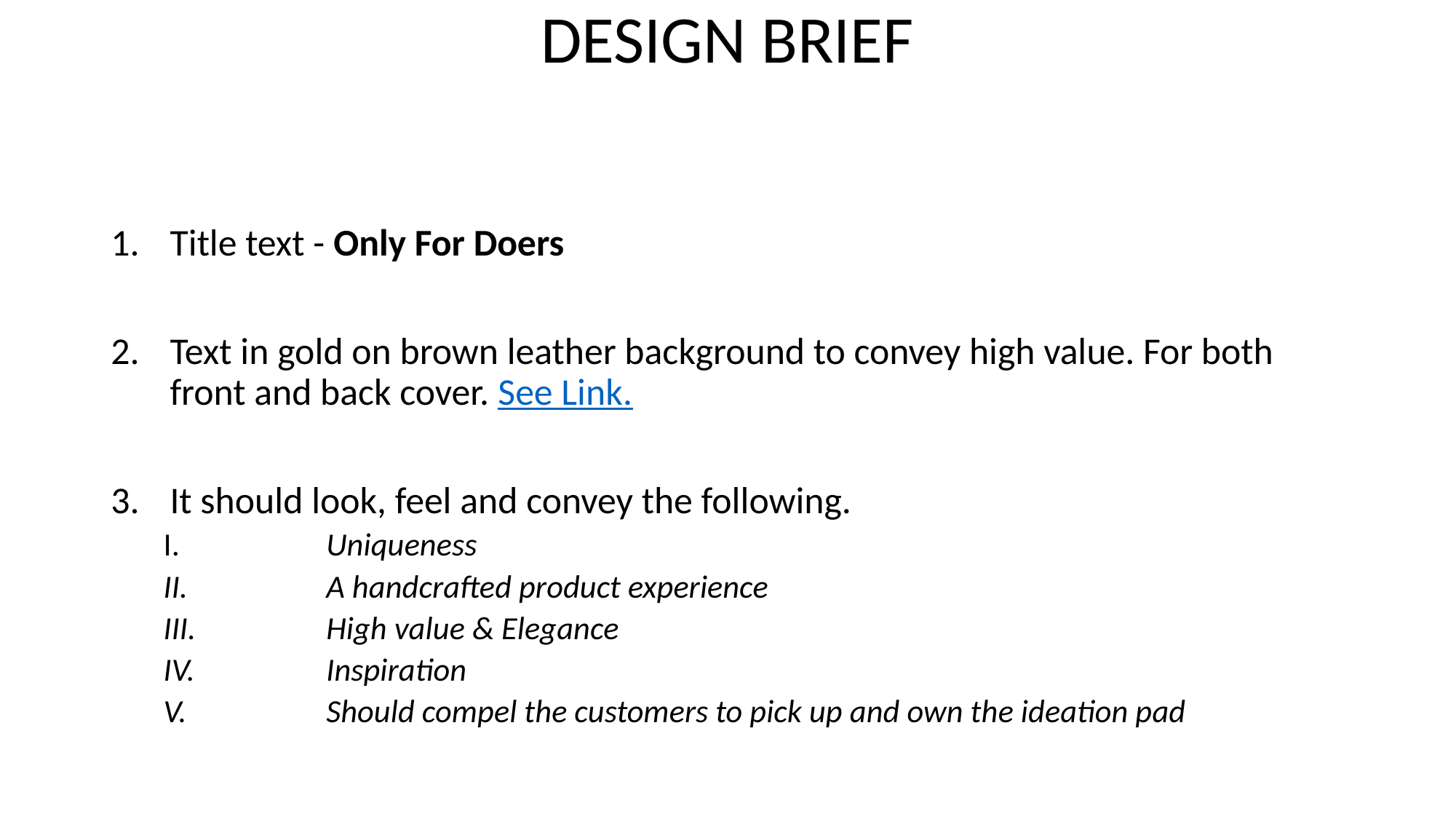

# DESIGN BRIEF
Title text - Only For Doers

Text in gold on brown leather background to convey high value. For both front and back cover. See Link.

It should look, feel and convey the following.
	Uniqueness
	A handcrafted product experience
	High value & Elegance
	Inspiration
	Should compel the customers to pick up and own the ideation pad